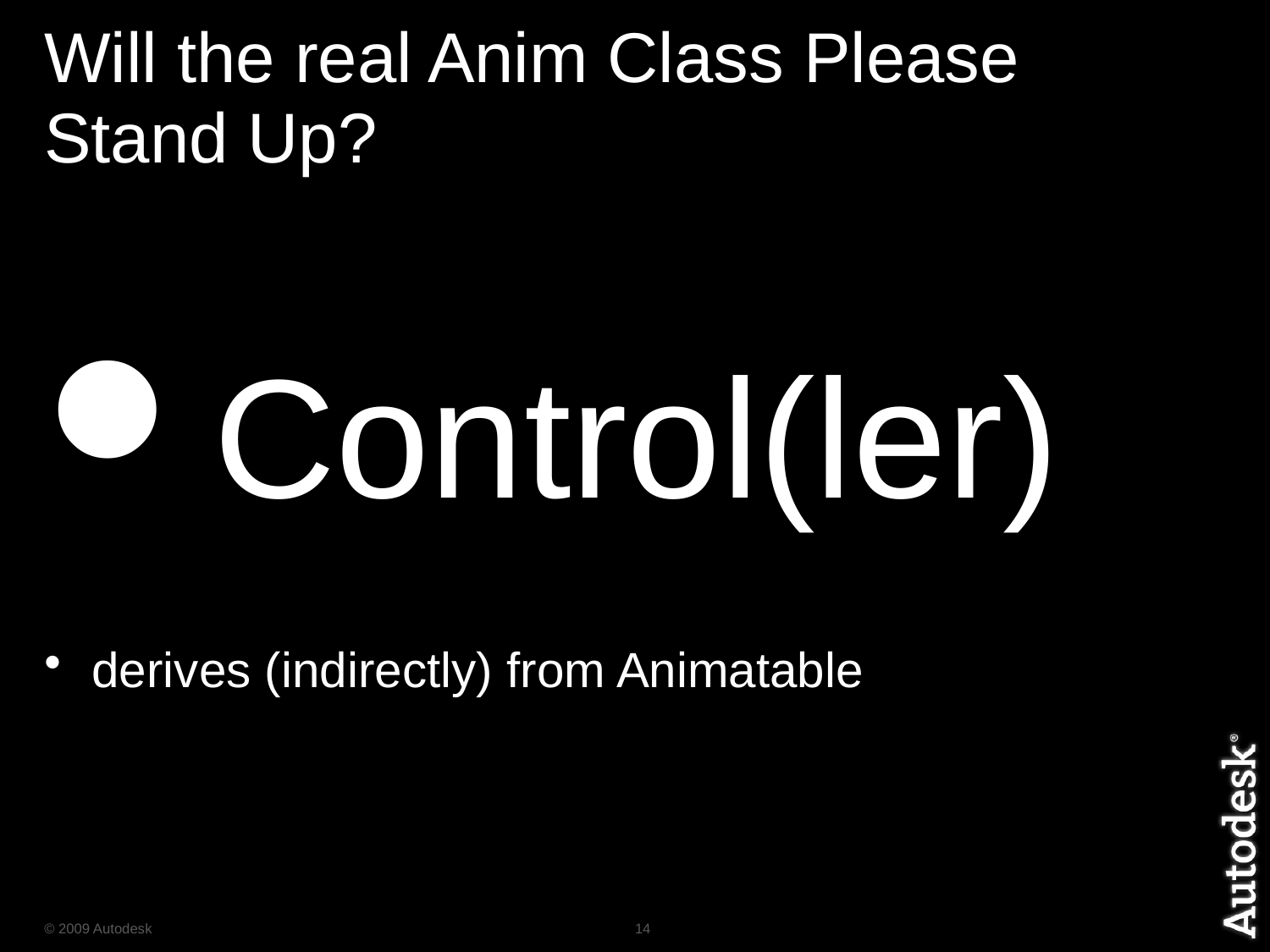

# Will the real Anim Class Please Stand Up?

Control(ler)

derives (indirectly) from Animatable